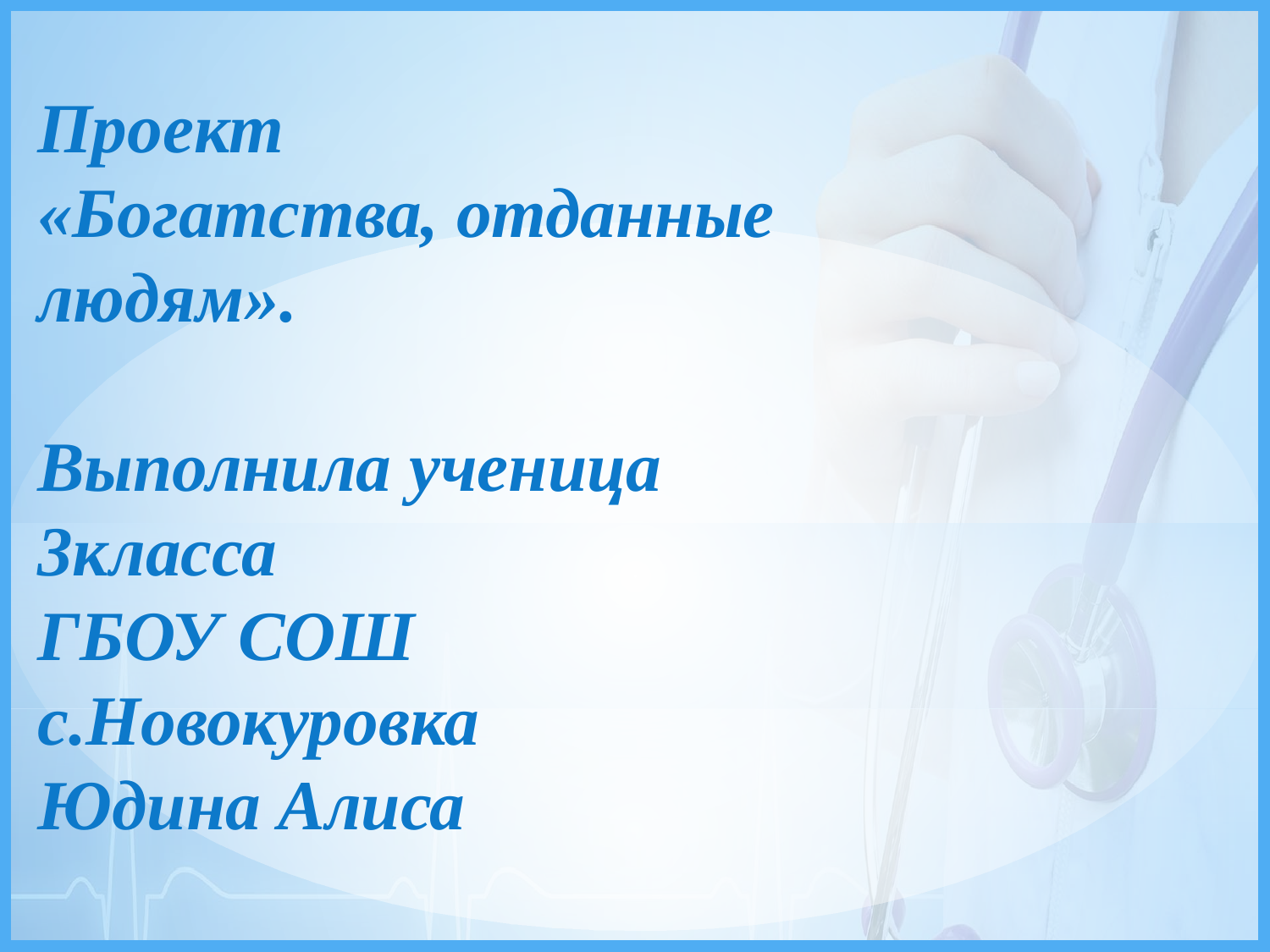

Проект
«Богатства, отданные
людям».

Выполнила ученица 3класса
ГБОУ СОШ с.Новокуровка
Юдина Алиса